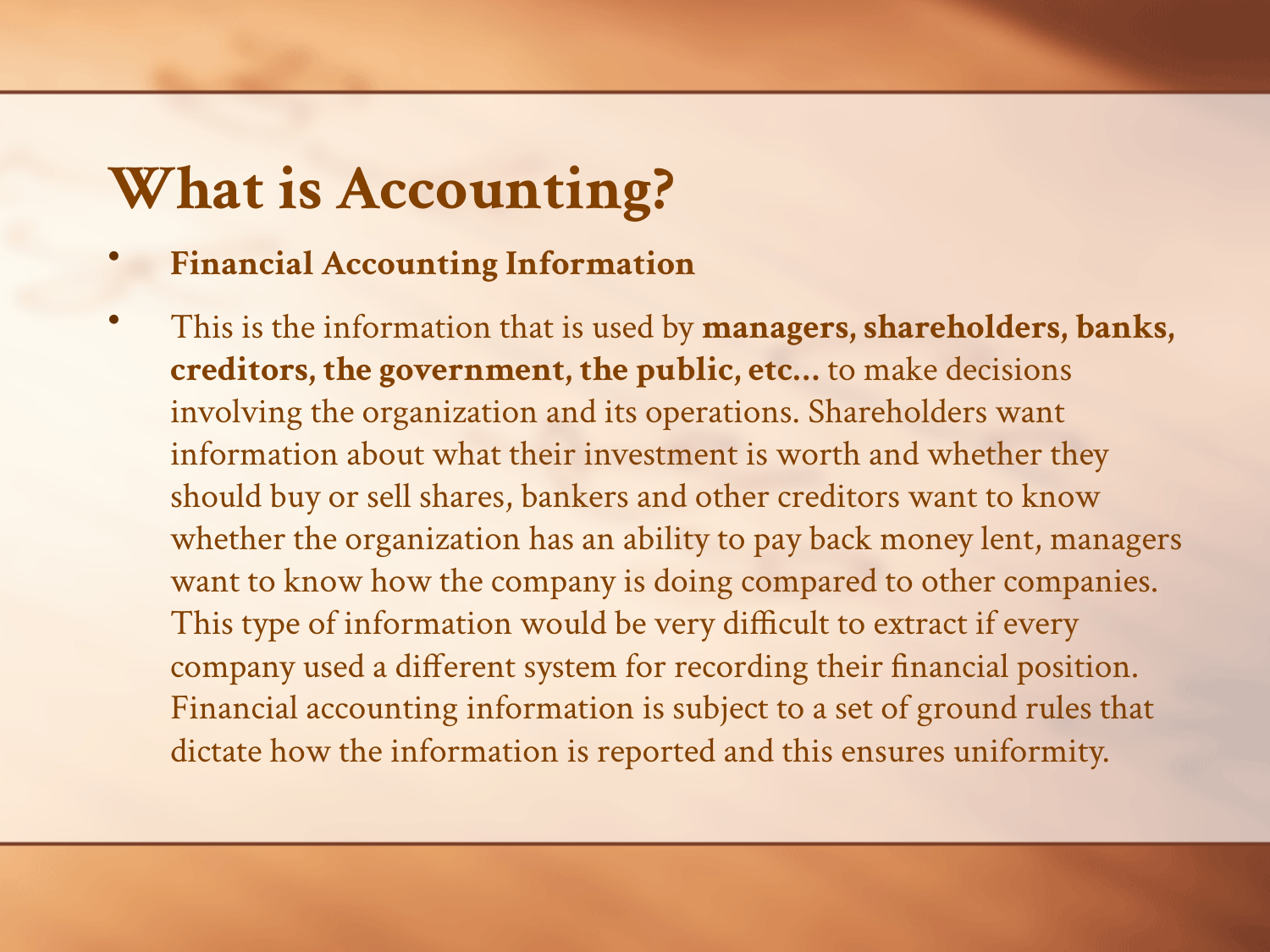

# What is Accounting?
Financial Accounting Information
This is the information that is used by managers, shareholders, banks, creditors, the government, the public, etc… to make decisions involving the organization and its operations. Shareholders want information about what their investment is worth and whether they should buy or sell shares, bankers and other creditors want to know whether the organization has an ability to pay back money lent, managers want to know how the company is doing compared to other companies. This type of information would be very difficult to extract if every company used a different system for recording their financial position. Financial accounting information is subject to a set of ground rules that dictate how the information is reported and this ensures uniformity.